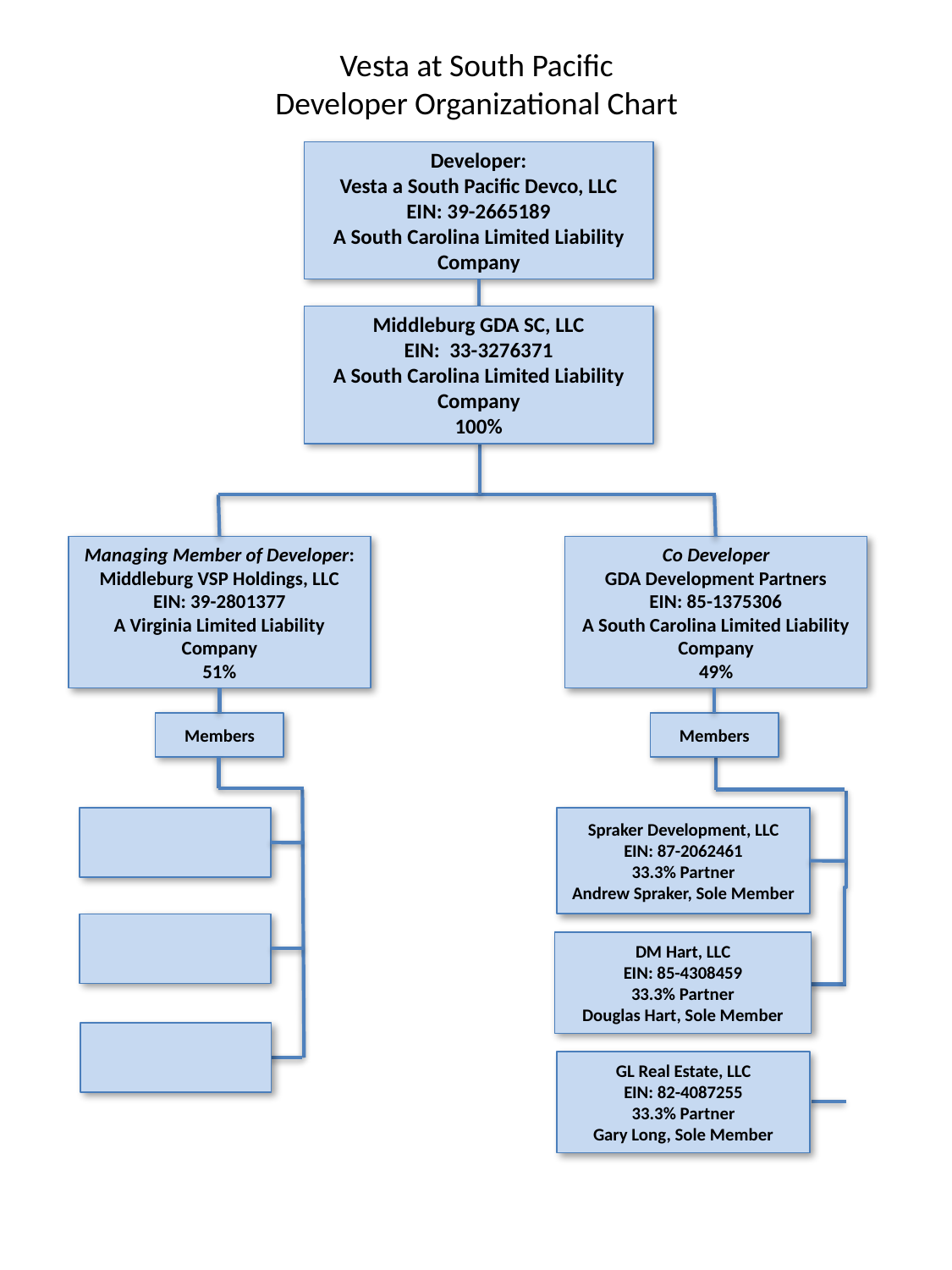

Vesta at South Pacific
Developer Organizational Chart
Developer:
Vesta a South Pacific Devco, LLC
EIN: 39-2665189
A South Carolina Limited Liability Company
Middleburg GDA SC, LLC
EIN:  33-3276371
A South Carolina Limited Liability Company
100%

Managing Member of Developer:
Middleburg VSP Holdings, LLC
EIN: 39-2801377
A Virginia Limited Liability Company
51%

Co Developer
GDA Development Partners
EIN: 85-1375306
A South Carolina Limited Liability Company
49%

Members
Members
Spraker Development, LLC
EIN: 87-2062461
33.3% Partner
Andrew Spraker, Sole Member

DM Hart, LLC
EIN: 85-4308459
33.3% Partner
Douglas Hart, Sole Member

GL Real Estate, LLC
EIN: 82-4087255
33.3% Partner
Gary Long, Sole Member